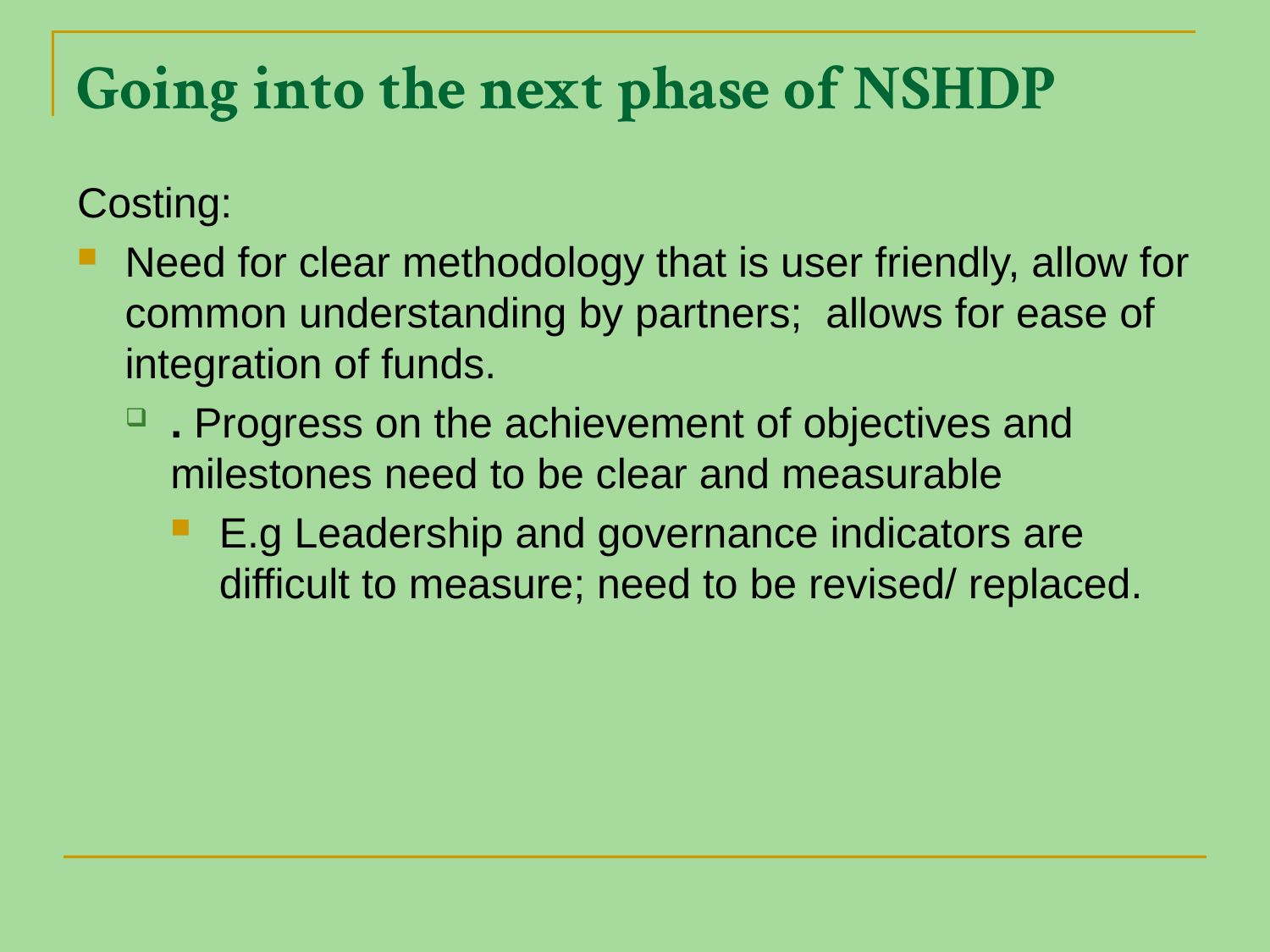

# Going into the next phase of NSHDP
Costing:
Need for clear methodology that is user friendly, allow for common understanding by partners;  allows for ease of integration of funds.
. Progress on the achievement of objectives and milestones need to be clear and measurable
E.g Leadership and governance indicators are  difficult to measure; need to be revised/ replaced.